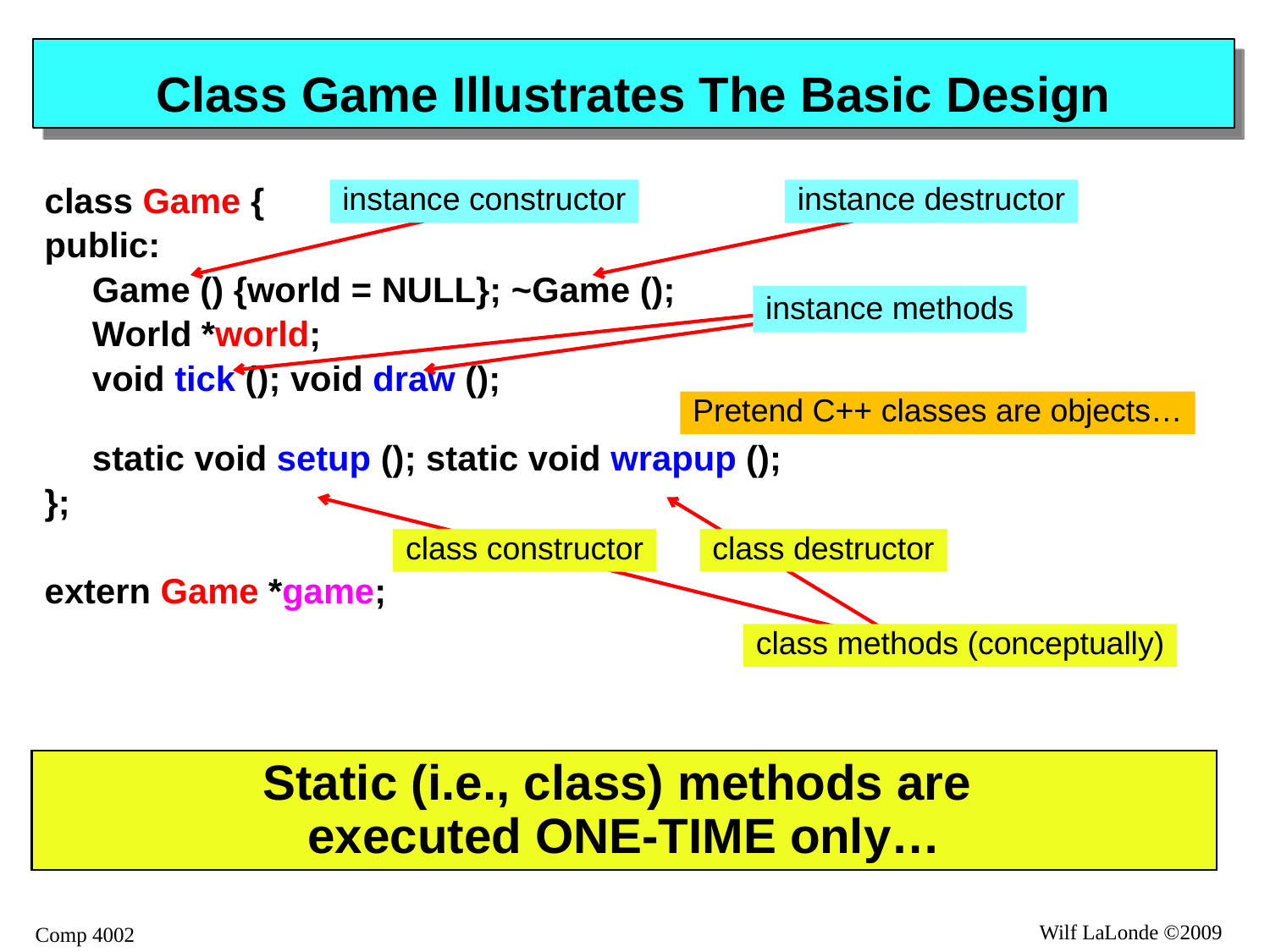

# Class Game Illustrates The Basic Design
class Game {
public:
	Game () {world = NULL}; ~Game ();
	World *world;
	void tick (); void draw ();

	static void setup (); static void wrapup ();
};

extern Game *game;
instance constructor
instance destructor
instance methods
Pretend C++ classes are objects…
class constructor
class destructor
class methods (conceptually)
Static (i.e., class) methods are
executed ONE-TIME only…